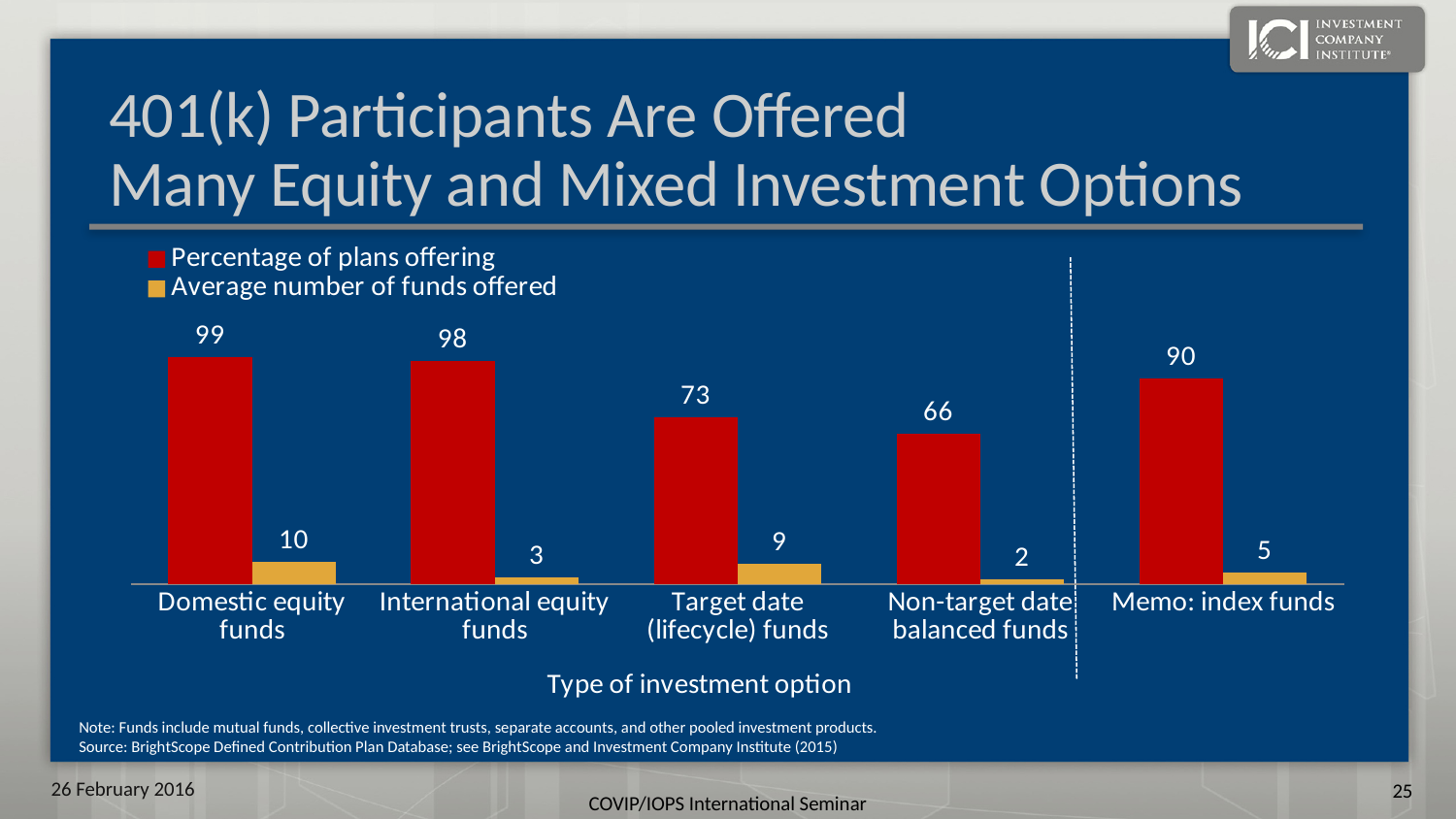

# 401(k) Participants Are Offered Many Equity and Mixed Investment Options

### Chart

| Category | Percentage of plans offering | Average number of funds offered |
|---|---|---|
| Domestic equity funds | 99.0 | 9.6 |
| International equity funds | 97.5 | 3.1 |
| Target date (lifecycle) funds | 73.0 | 9.0 |
| Non-target date balanced funds | 65.9 | 2.2 |
| Memo: index funds | 90.0 | 5.0 |
Note: Funds include mutual funds, collective investment trusts, separate accounts, and other pooled investment products.
Source: BrightScope Defined Contribution Plan Database; see BrightScope and Investment Company Institute (2015)
26 February 2016
25
COVIP/IOPS International Seminar